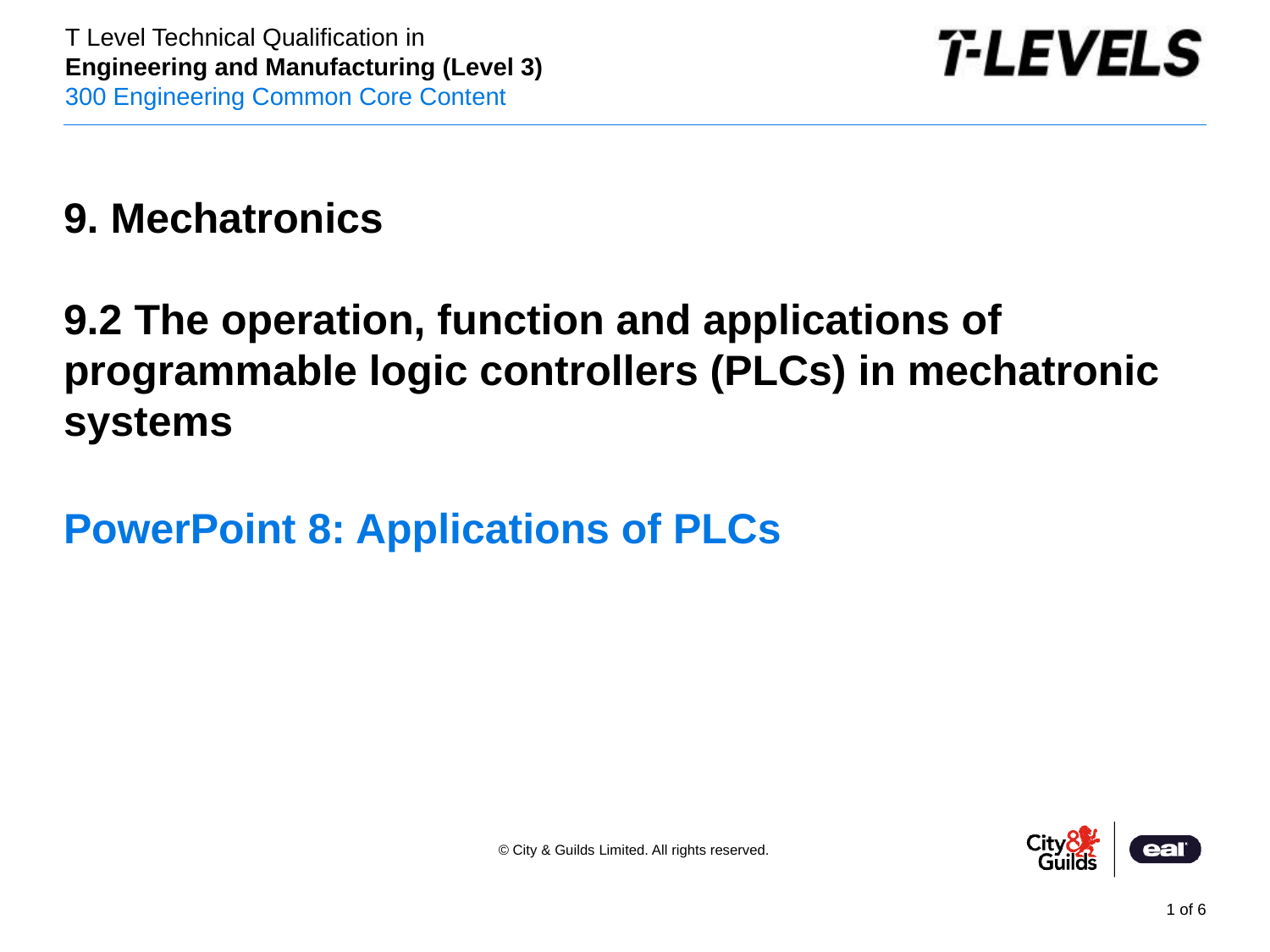

PowerPoint presentation
9. Mechatronics

9.2 The operation, function and applications of programmable logic controllers (PLCs) in mechatronic systems
# PowerPoint 8: Applications of PLCs